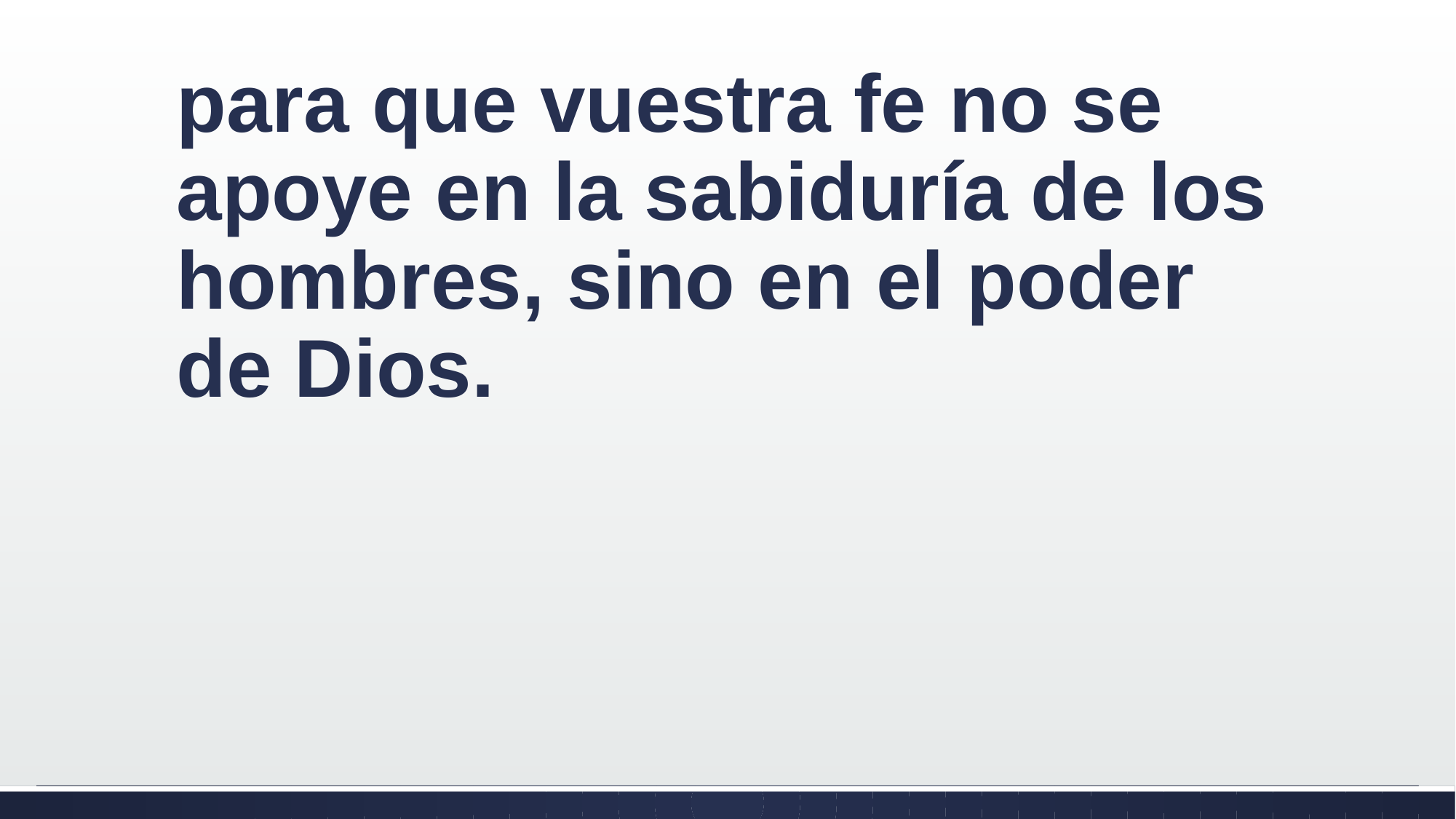

#
para que vuestra fe no se apoye en la sabiduría de los hombres, sino en el poder de Dios.